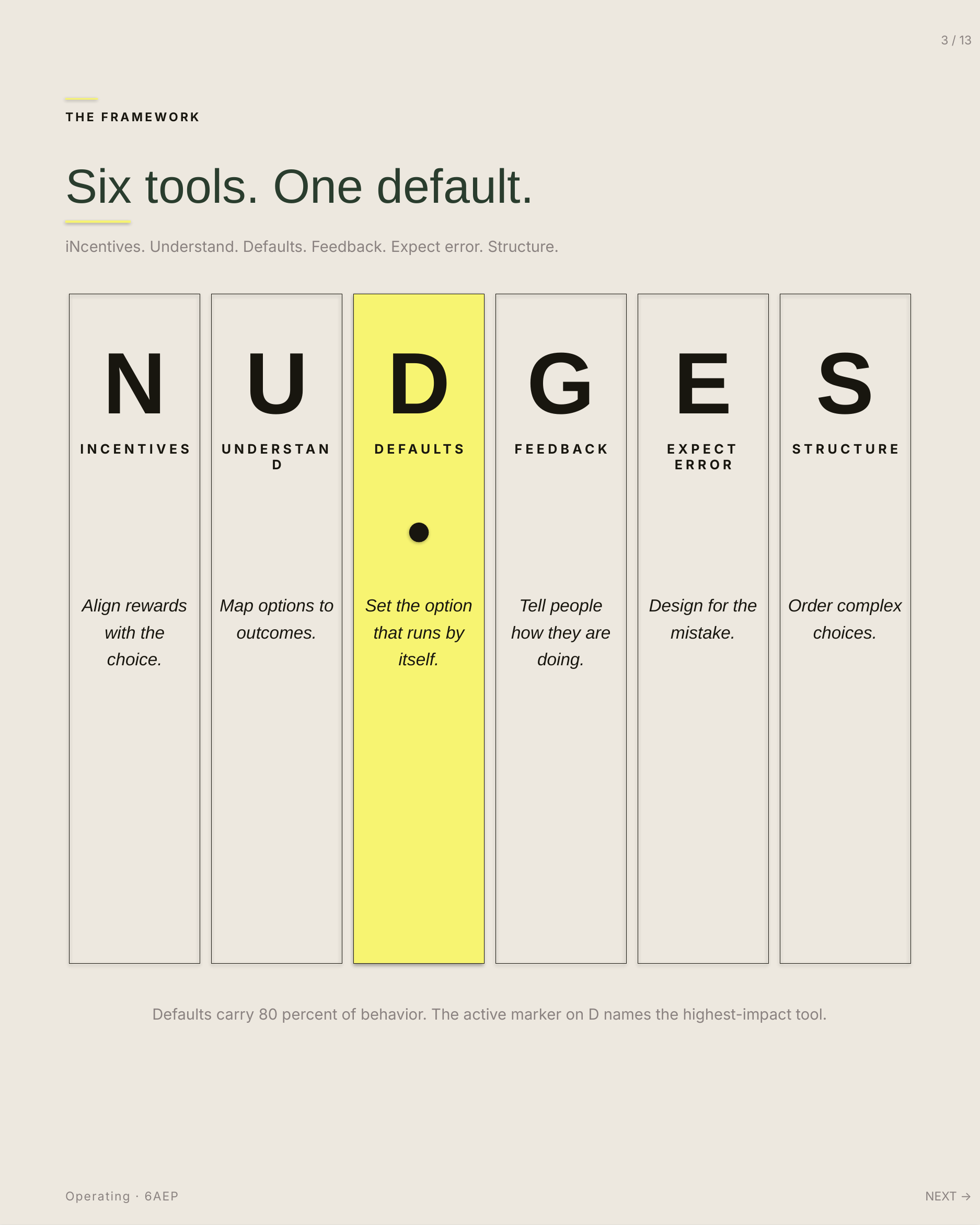

3 / 13

THE FRAMEWORK
Six tools. One default.

iNcentives. Understand. Defaults. Feedback. Expect error. Structure.

N
U
D
G
E
S
INCENTIVES
UNDERSTAND
DEFAULTS
FEEDBACK
EXPECT ERROR
STRUCTURE

Align rewards with the choice.
Map options to outcomes.
Set the option that runs by itself.
Tell people how they are doing.
Design for the mistake.
Order complex choices.
Defaults carry 80 percent of behavior. The active marker on D names the highest-impact tool.
Operating · 6AEP
NEXT →